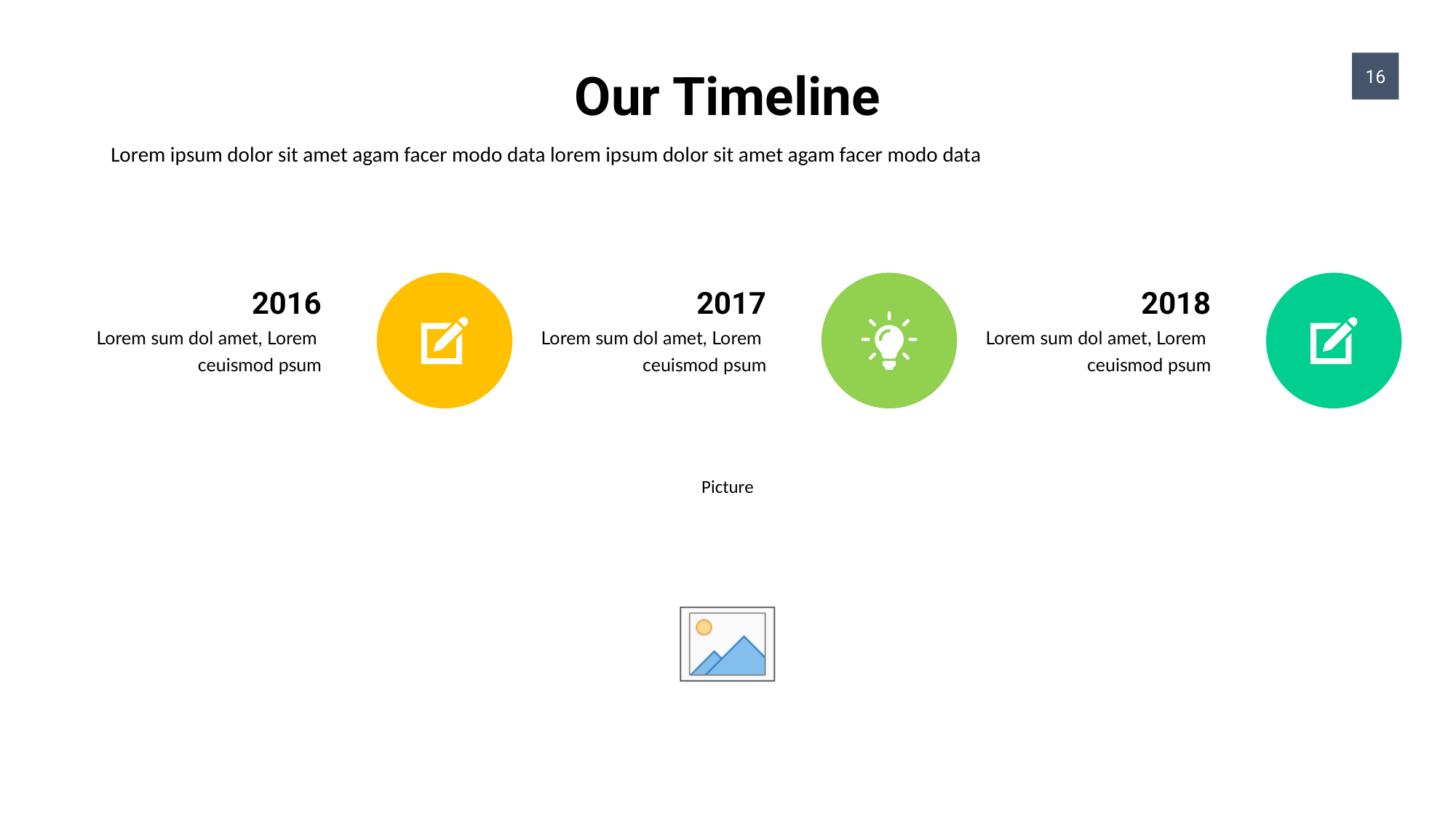

Our Timeline
16
Lorem ipsum dolor sit amet agam facer modo data lorem ipsum dolor sit amet agam facer modo data

2016
2017
2018

Lorem sum dol amet, Lorem
ceuismod psum
Lorem sum dol amet, Lorem
ceuismod psum
Lorem sum dol amet, Lorem
ceuismod psum